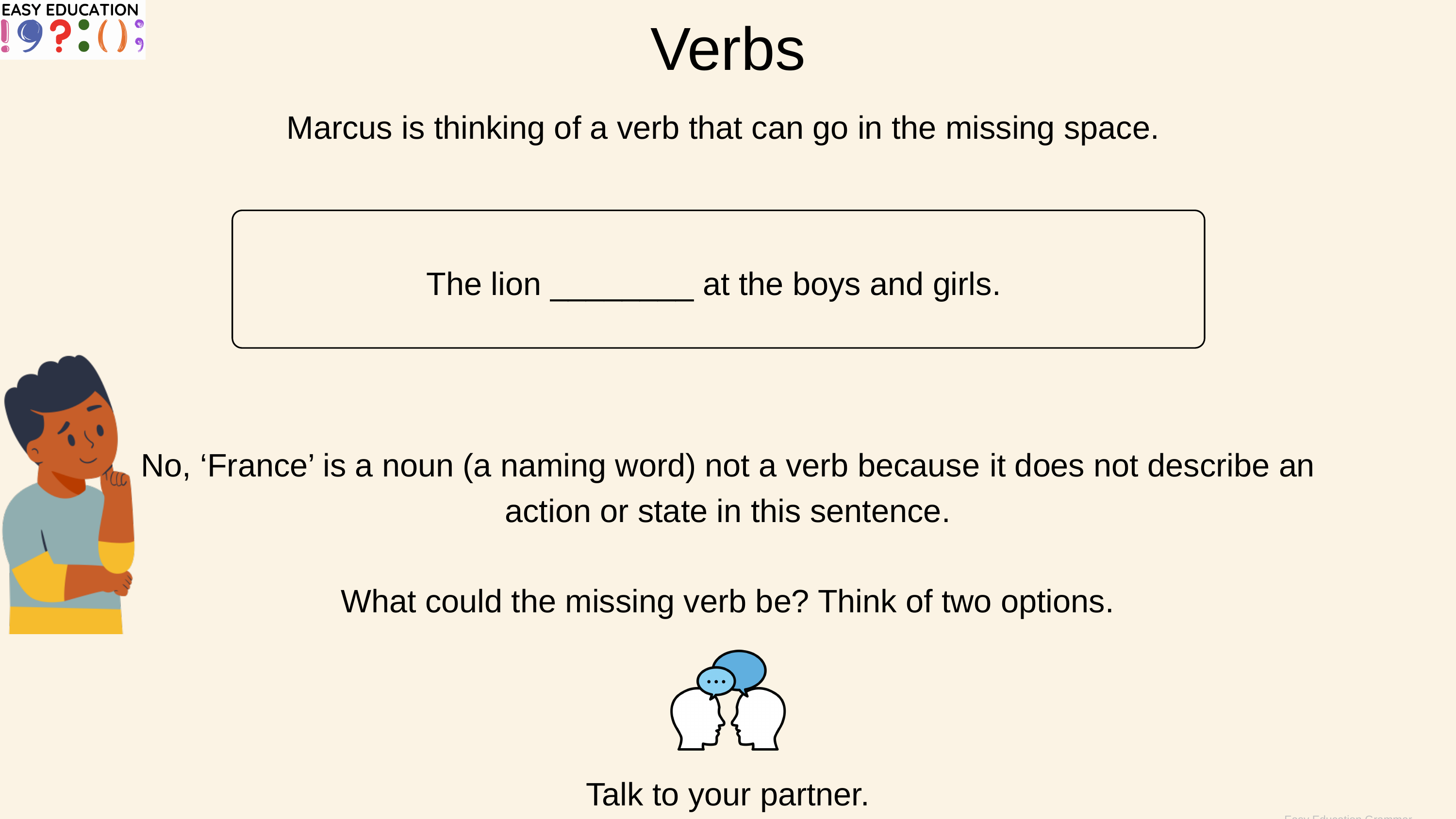

Verbs
Marcus is thinking of a verb that can go in the missing space.

The lion ________ at the boys and girls.

No, ‘France’ is a noun (a naming word) not a verb because it does not describe an action or state in this sentence.

What could the missing verb be? Think of two options.

Talk to your partner.